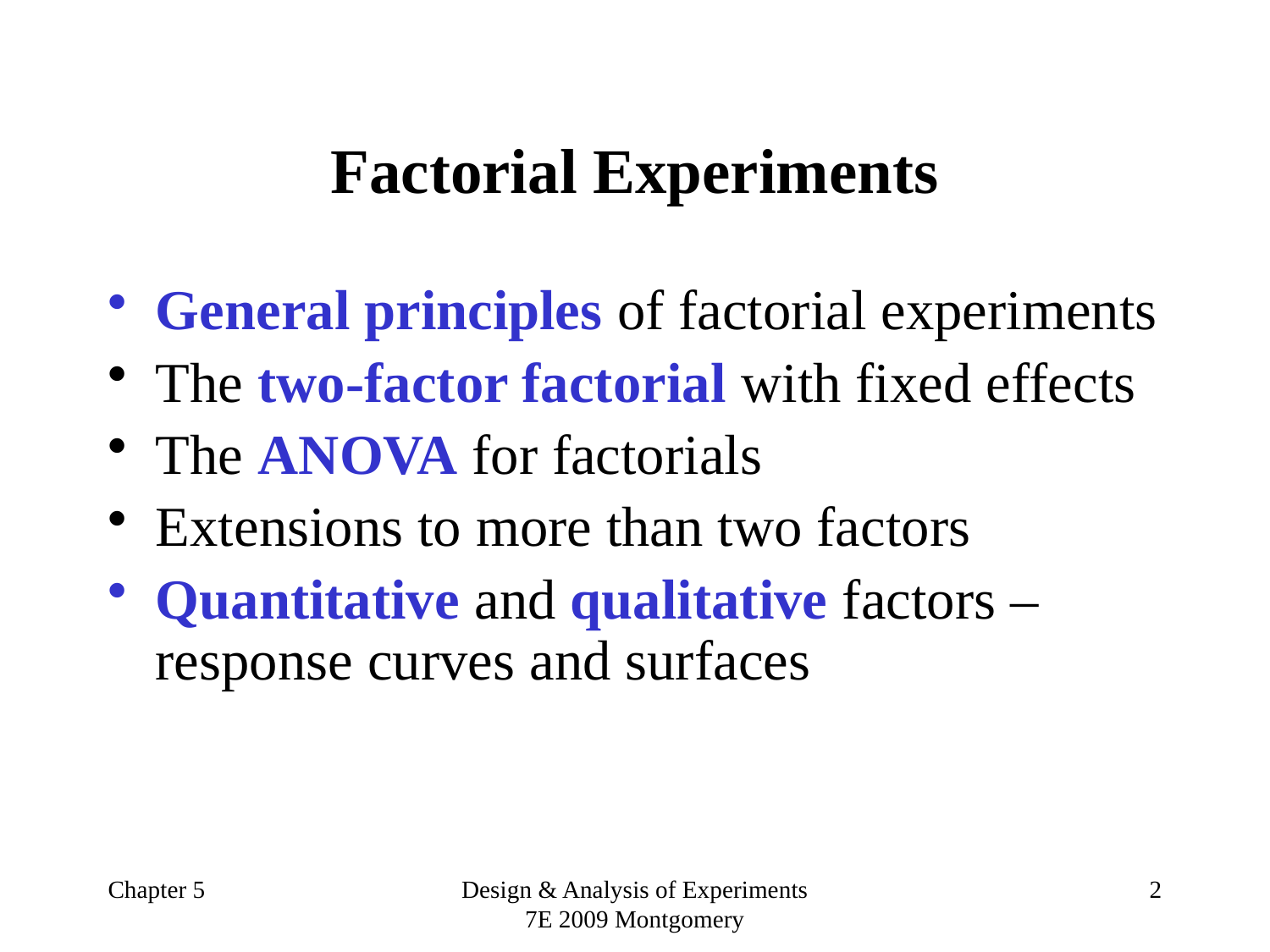

# Factorial Experiments
General principles of factorial experiments
The two-factor factorial with fixed effects
The ANOVA for factorials
Extensions to more than two factors
Quantitative and qualitative factors – response curves and surfaces
Chapter 5
Design & Analysis of Experiments 7E 2009 Montgomery
2